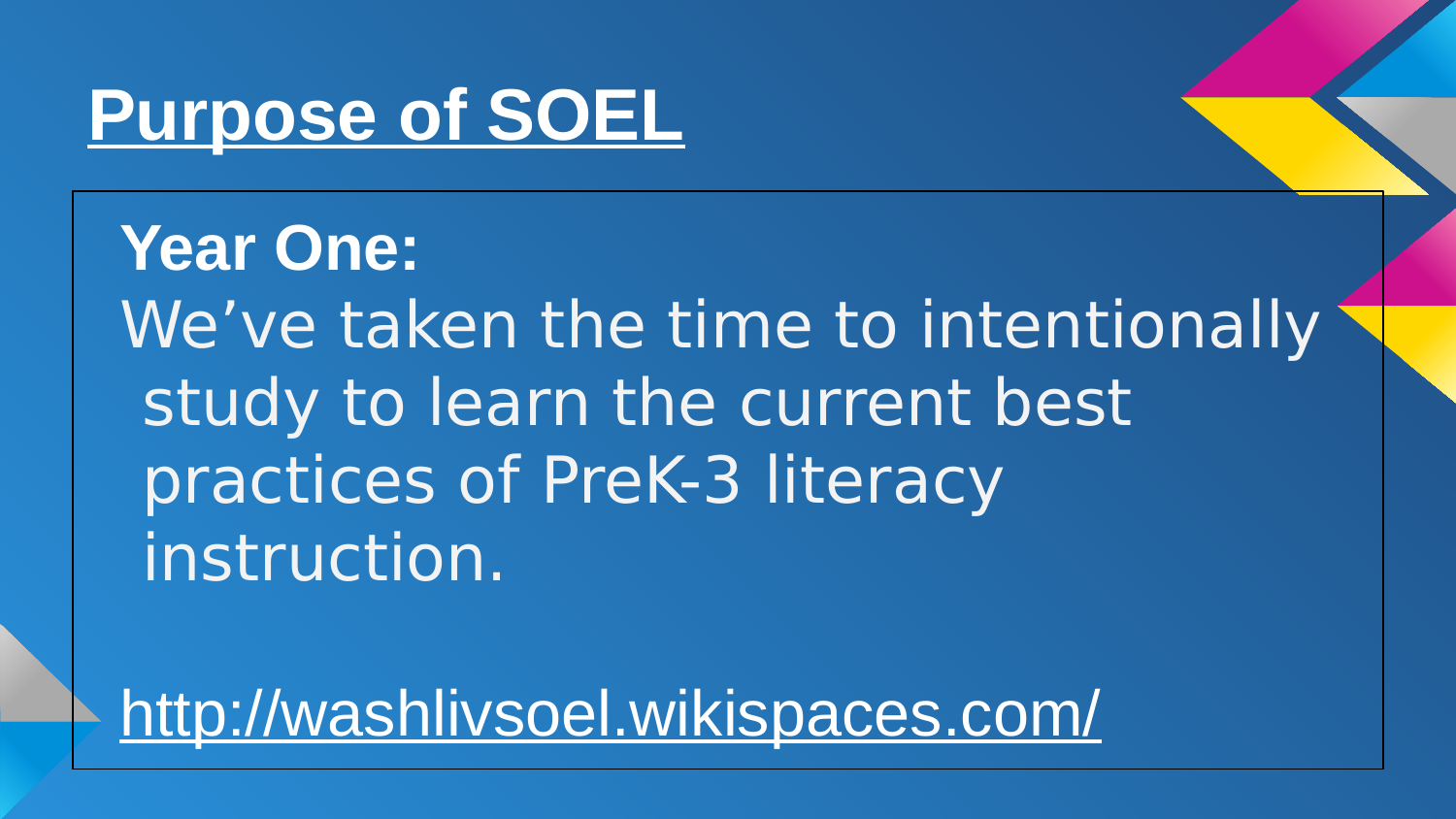

# Purpose of SOEL
Year One:
We’ve taken the time to intentionally study to learn the current best practices of PreK-3 literacy instruction.

http://washlivsoel.wikispaces.com/